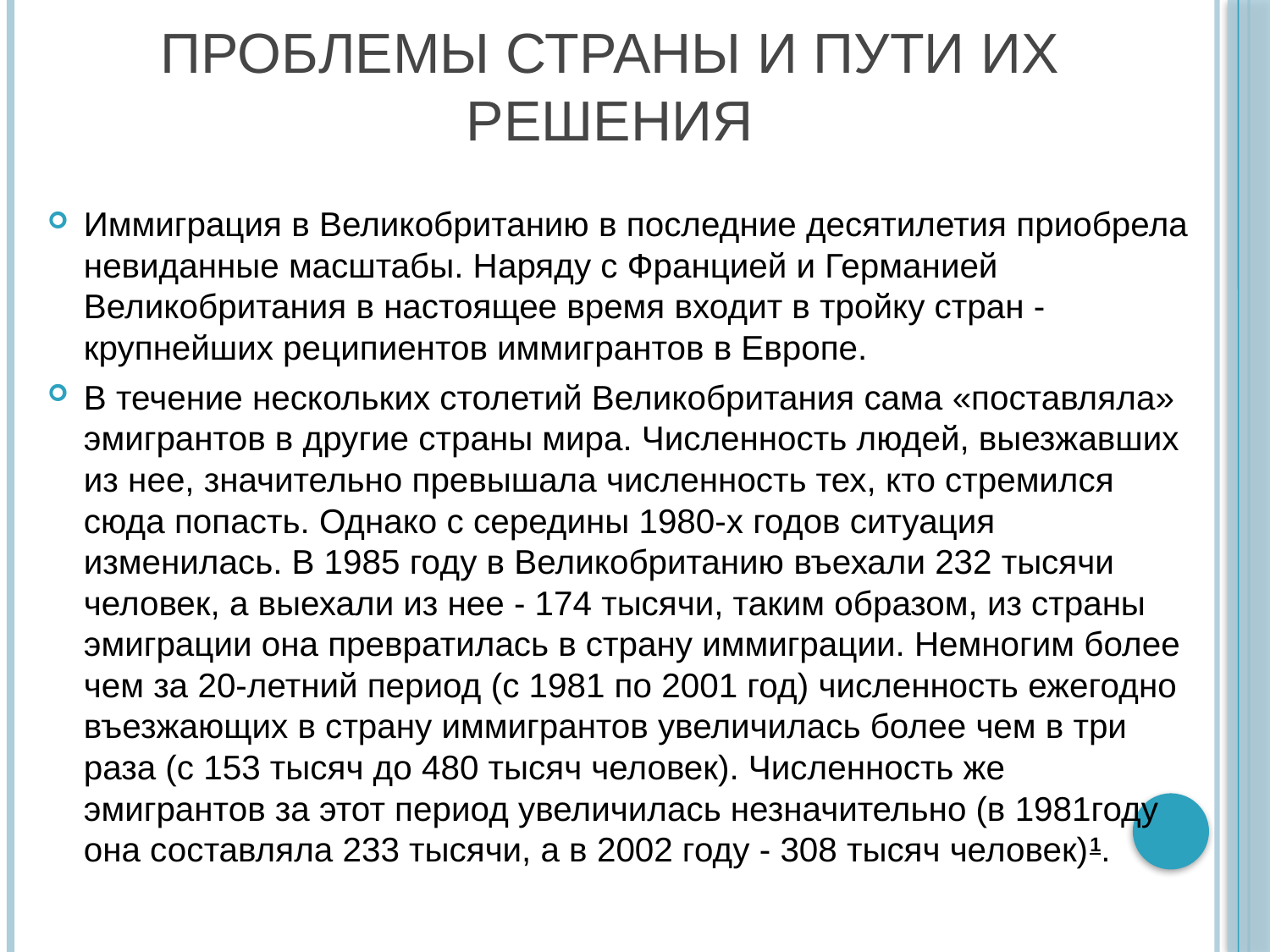

# Проблемы страны и пути их решения
Иммиграция в Великобританию в последние десятилетия приобрела невиданные масштабы. Наряду с Францией и Германией Великобритания в настоящее время входит в тройку стран - крупнейших реципиентов иммигрантов в Европе.
В течение нескольких столетий Великобритания сама «поставляла» эмигрантов в другие страны мира. Численность людей, выезжавших из нее, значительно превышала численность тех, кто стремился сюда попасть. Однако с середины 1980-х годов ситуация изменилась. В 1985 году в Великобританию въехали 232 тысячи человек, а выехали из нее - 174 тысячи, таким образом, из страны эмиграции она превратилась в страну иммиграции. Немногим более чем за 20-летний период (с 1981 по 2001 год) численность ежегодно въезжающих в страну иммигрантов увеличилась более чем в три раза (с 153 тысяч до 480 тысяч человек). Численность же эмигрантов за этот период увеличилась незначительно (в 1981году она составляла 233 тысячи, а в 2002 году - 308 тысяч человек)1.